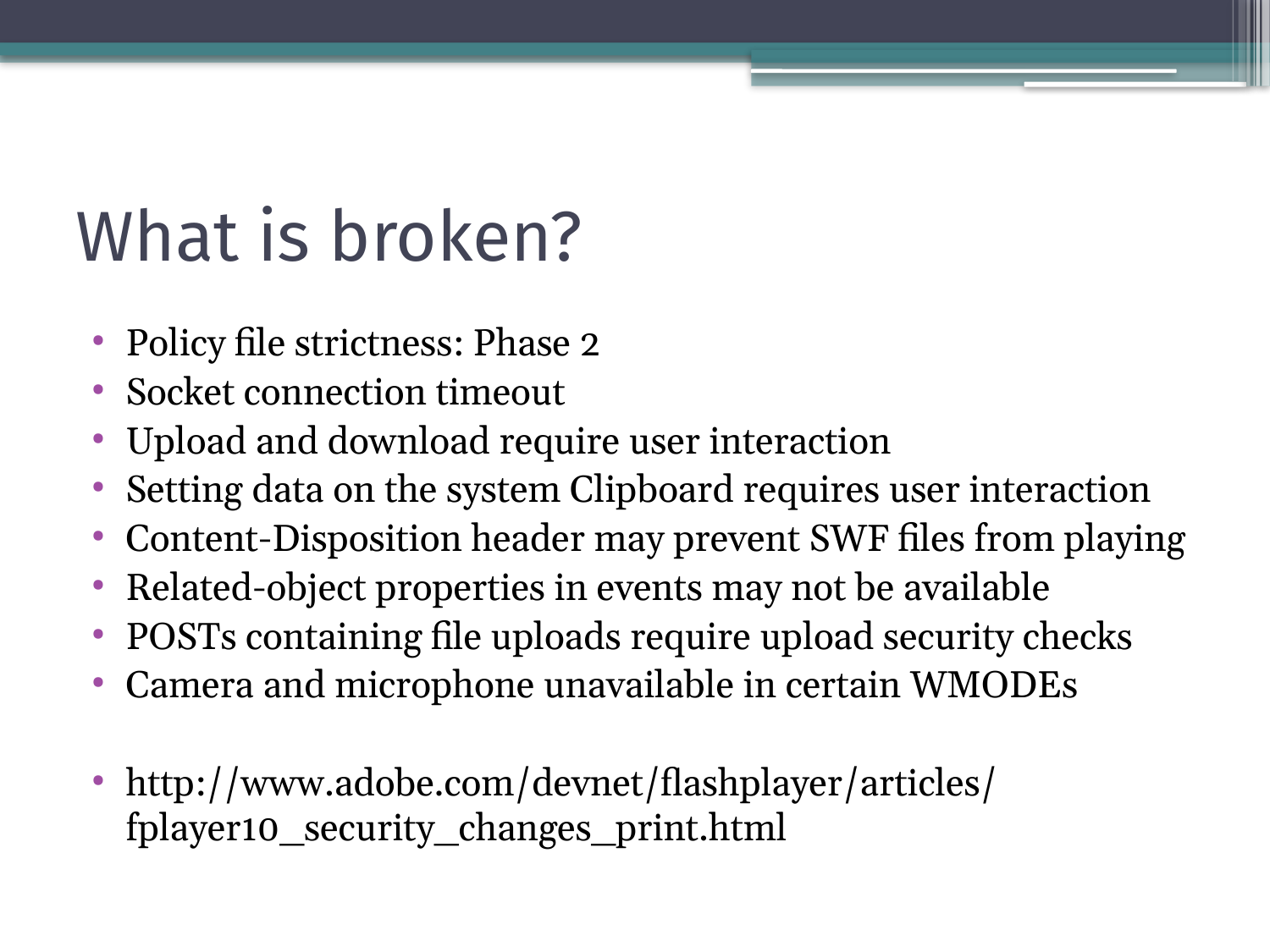

# What is broken?
Policy file strictness: Phase 2
Socket connection timeout
Upload and download require user interaction
Setting data on the system Clipboard requires user interaction
Content-Disposition header may prevent SWF files from playing
Related-object properties in events may not be available
POSTs containing file uploads require upload security checks
Camera and microphone unavailable in certain WMODEs

http://www.adobe.com/devnet/flashplayer/articles/fplayer10_security_changes_print.html